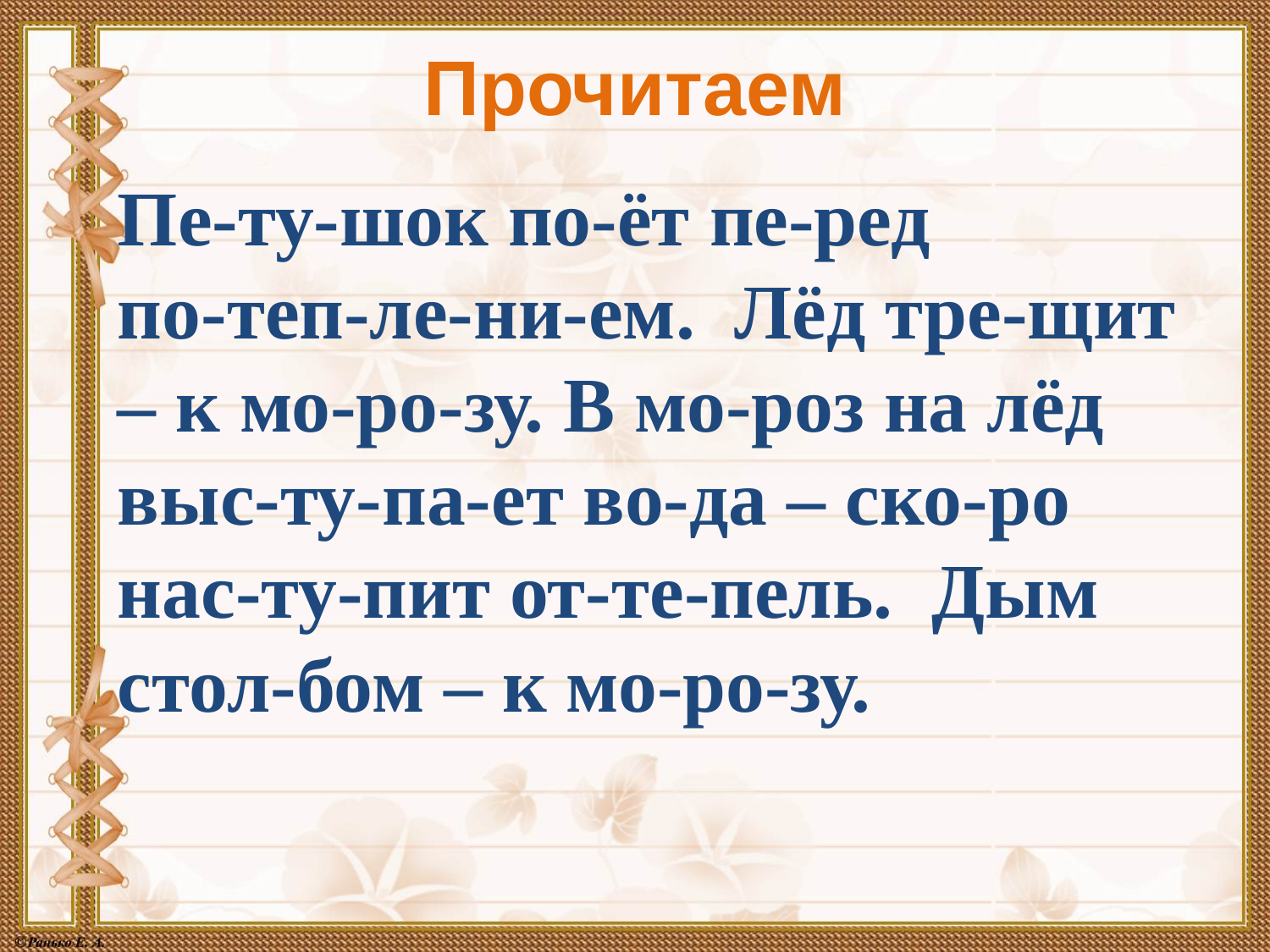

Прочитаем
Пе-ту-шок по-ёт пе-ред          по-теп-ле-ни-ем.  Лёд тре-щит – к мо-ро-зу. В мо-роз на лёд выс-ту-па-ет во-да – ско-ро нас-ту-пит от-те-пель.  Дым стол-бом – к мо-ро-зу.